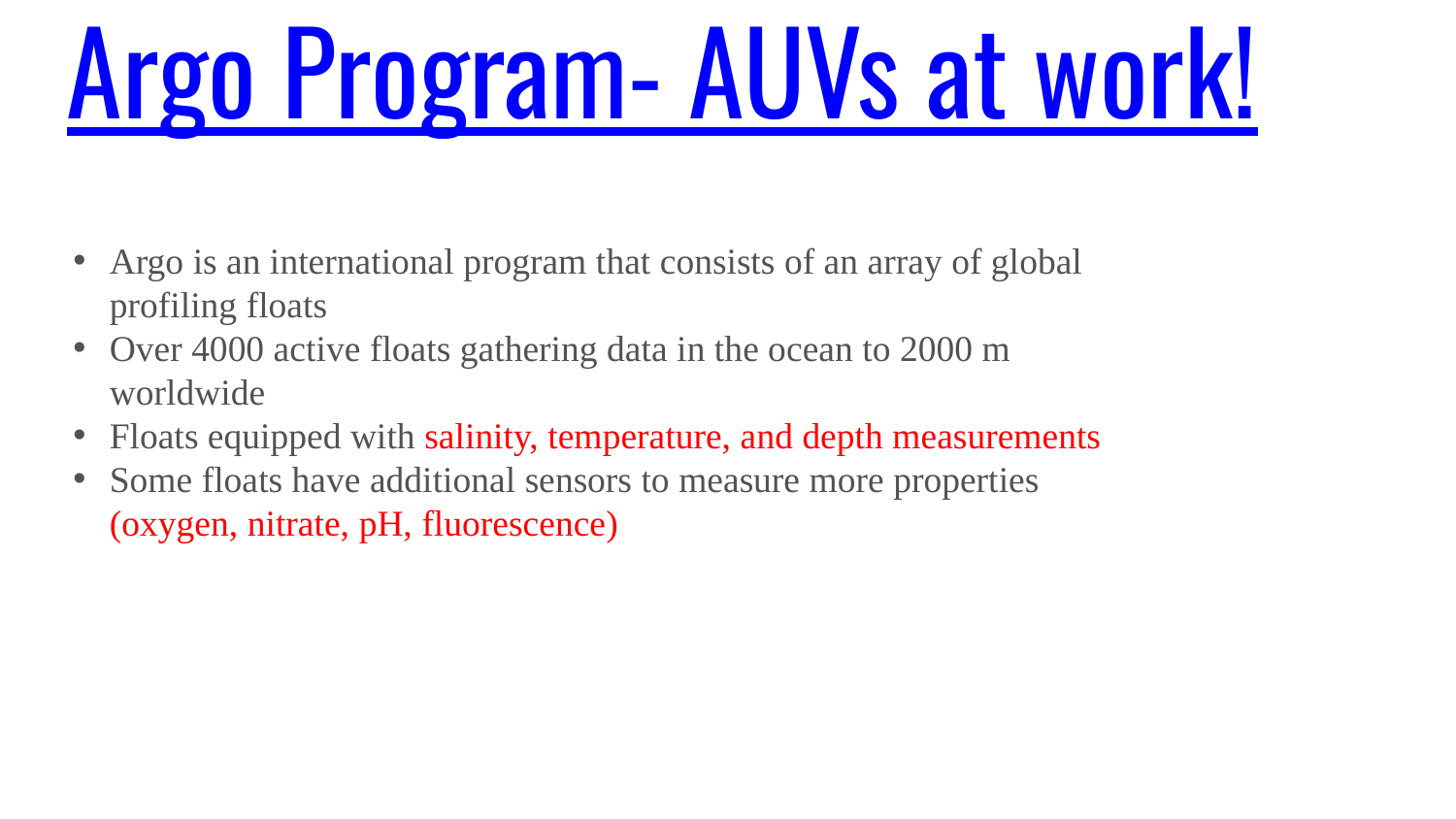

# Argo Program- AUVs at work!
Argo is an international program that consists of an array of global profiling floats
Over 4000 active floats gathering data in the ocean to 2000 m worldwide
Floats equipped with salinity, temperature, and depth measurements
Some floats have additional sensors to measure more properties (oxygen, nitrate, pH, fluorescence)